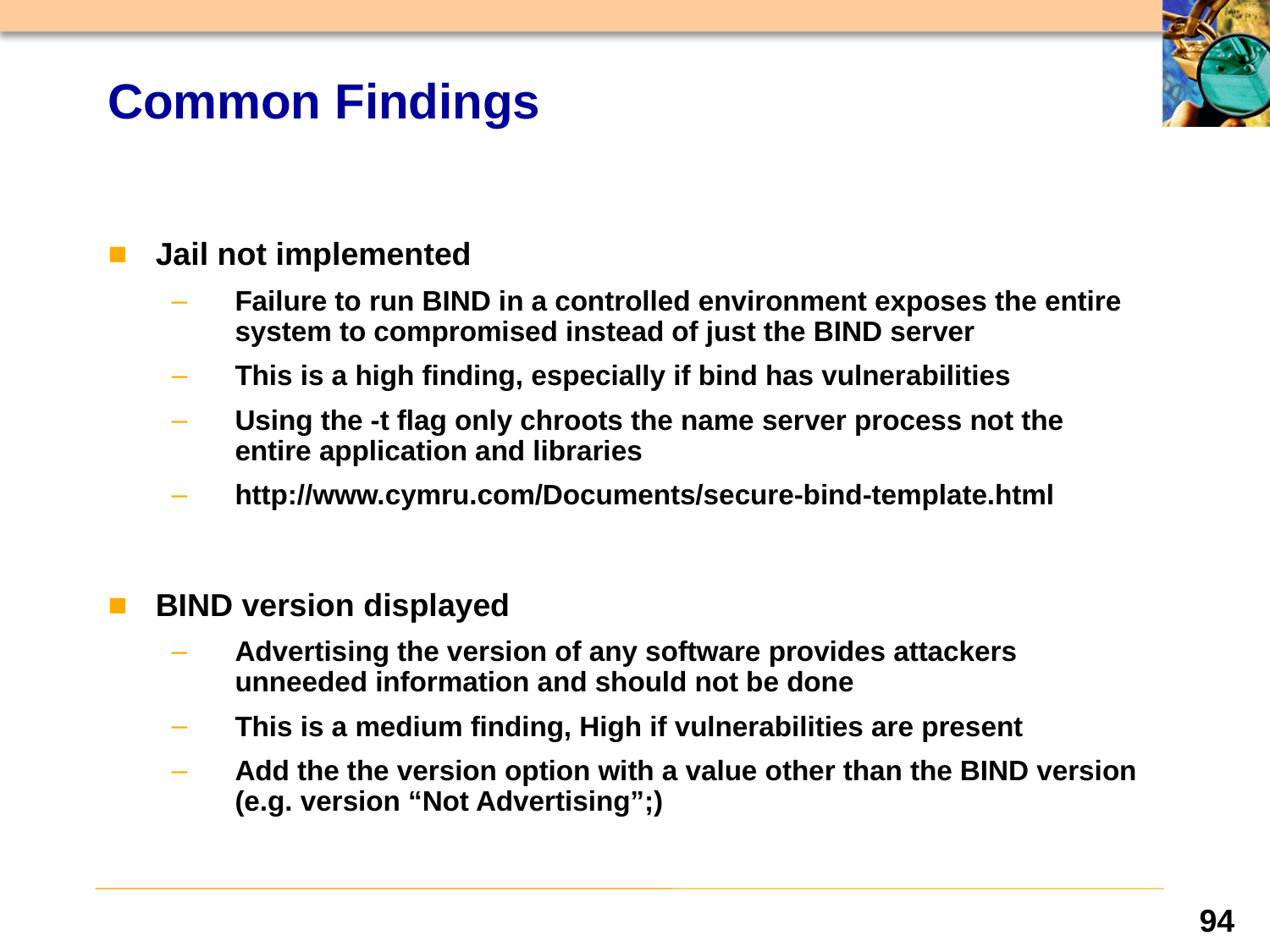

# Common Findings

Jail not implemented
Failure to run BIND in a controlled environment exposes the entire system to compromised instead of just the BIND server
This is a high finding, especially if bind has vulnerabilities
Using the -t flag only chroots the name server process not the entire application and libraries
http://www.cymru.com/Documents/secure-bind-template.html

BIND version displayed
Advertising the version of any software provides attackers unneeded information and should not be done
This is a medium finding, High if vulnerabilities are present
Add the the version option with a value other than the BIND version (e.g. version “Not Advertising”;)